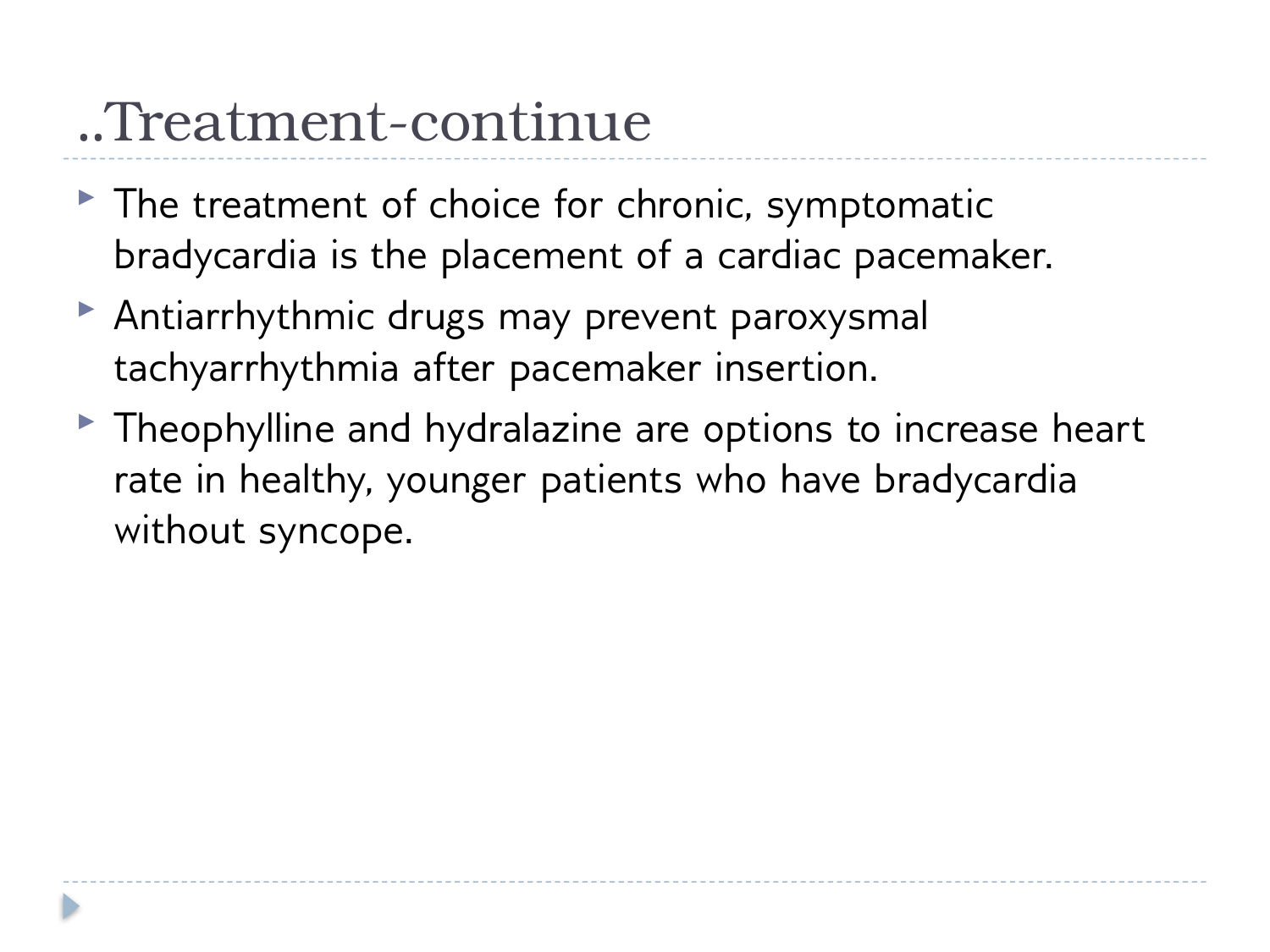

# Treatment-continue..
The treatment of choice for chronic, symptomatic bradycardia is the placement of a cardiac pacemaker.
Antiarrhythmic drugs may prevent paroxysmal tachyarrhythmia after pacemaker insertion.
Theophylline and hydralazine are options to increase heart rate in healthy, younger patients who have bradycardia without syncope.